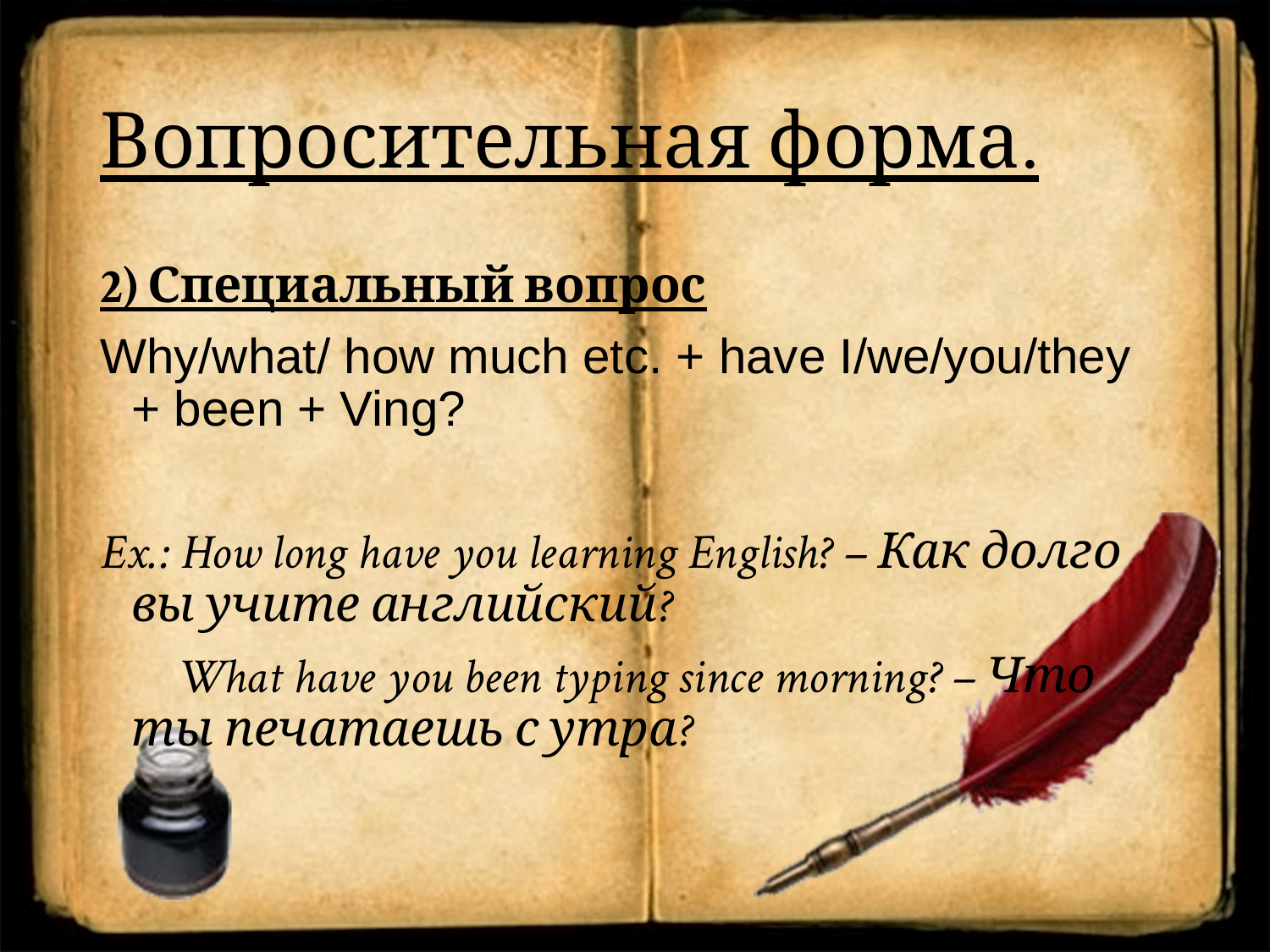

# Вопросительная форма.
2) Специальный вопрос
Why/what/ how much etc. + have I/we/you/they + been + Ving?

Ex.: How long have you learning English? – Как долго вы учите английский?
       What have you been typing since morning? – Что ты печатаешь с утра?